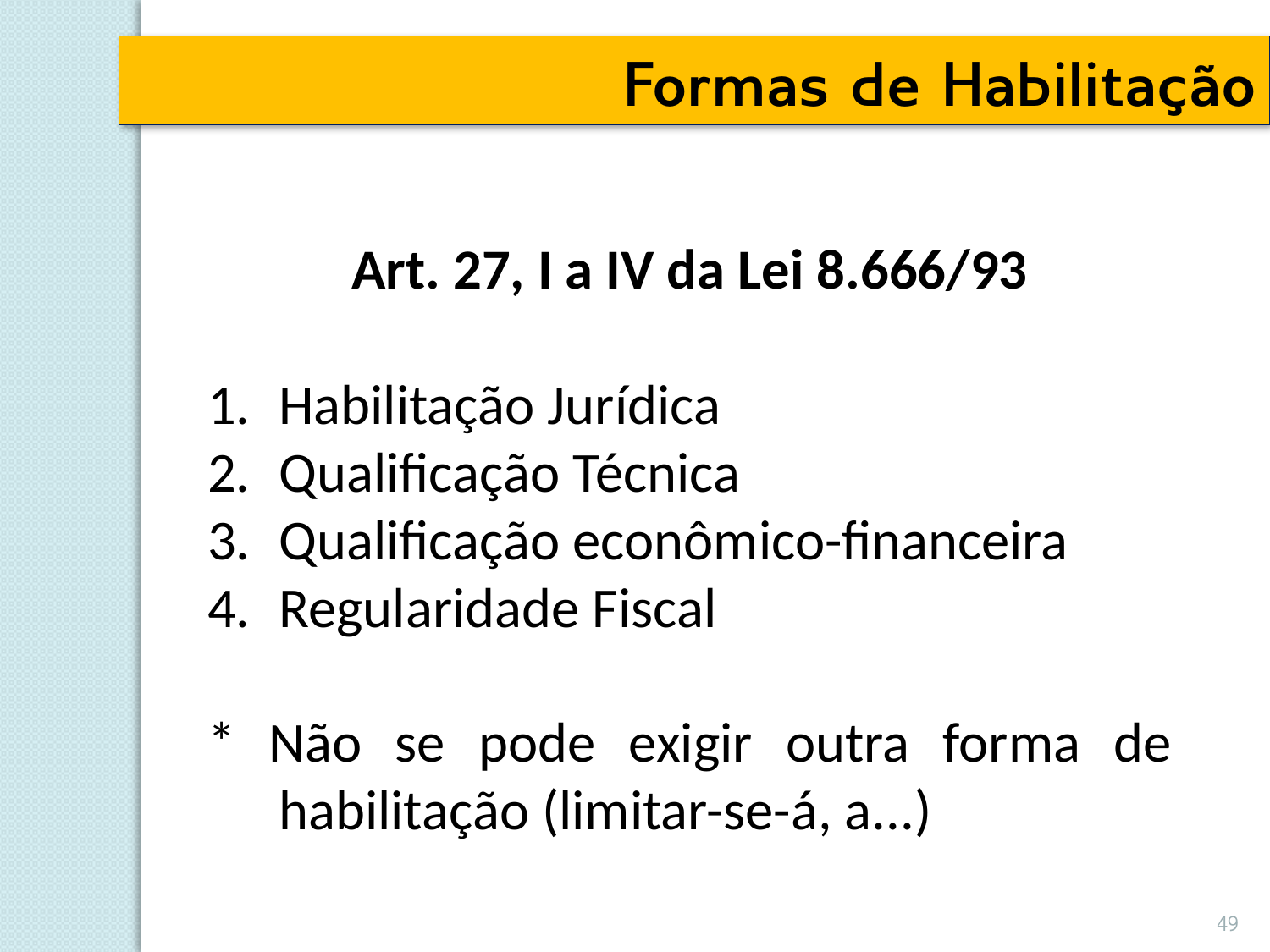

Formas de Habilitação
Art. 27, I a IV da Lei 8.666/93

Habilitação Jurídica
Qualificação Técnica
Qualificação econômico-financeira
Regularidade Fiscal

* Não se pode exigir outra forma de habilitação (limitar-se-á, a...)
49